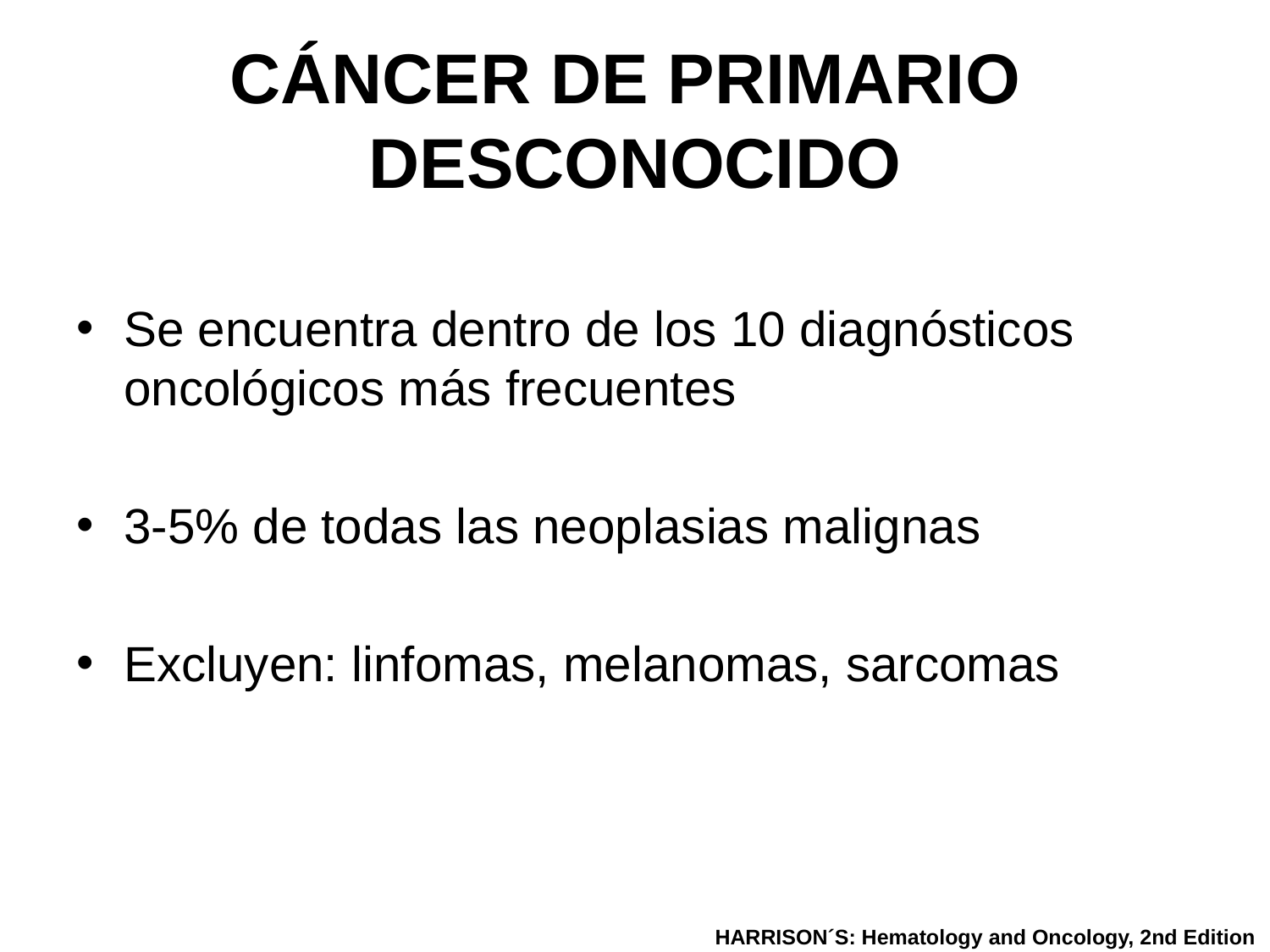

# CÁNCER DE PRIMARIO DESCONOCIDO

Se encuentra dentro de los 10 diagnósticos oncológicos más frecuentes

3-5% de todas las neoplasias malignas

Excluyen: linfomas, melanomas, sarcomas
HARRISON´S: Hematology and Oncology, 2nd Edition